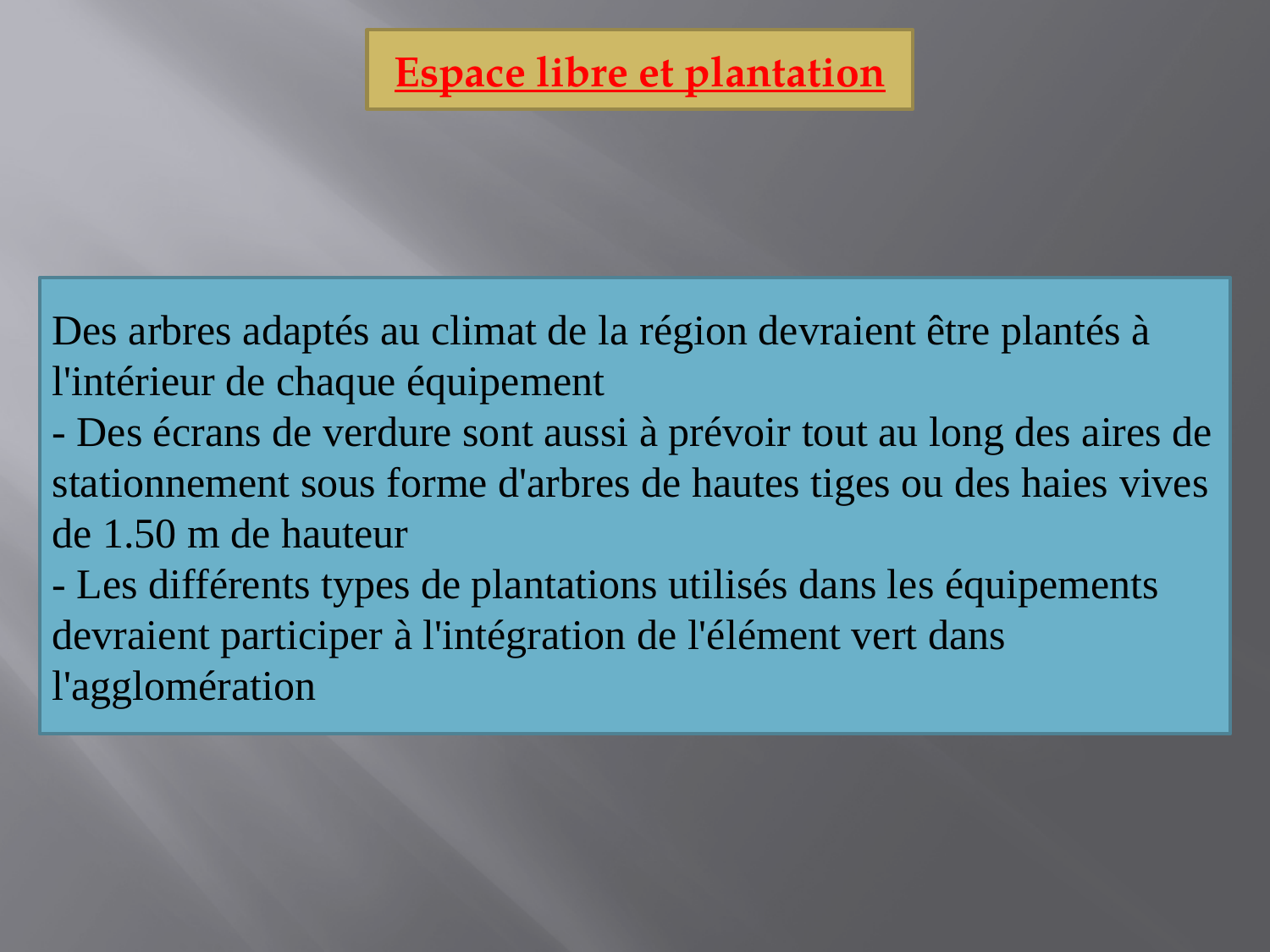

Espace libre et plantation
Des arbres adaptés au climat de la région devraient être plantés à l'intérieur de chaque équipement
- Des écrans de verdure sont aussi à prévoir tout au long des aires de stationnement sous forme d'arbres de hautes tiges ou des haies vives de 1.50 m de hauteur
- Les différents types de plantations utilisés dans les équipements devraient participer à l'intégration de l'élément vert dans l'agglomération